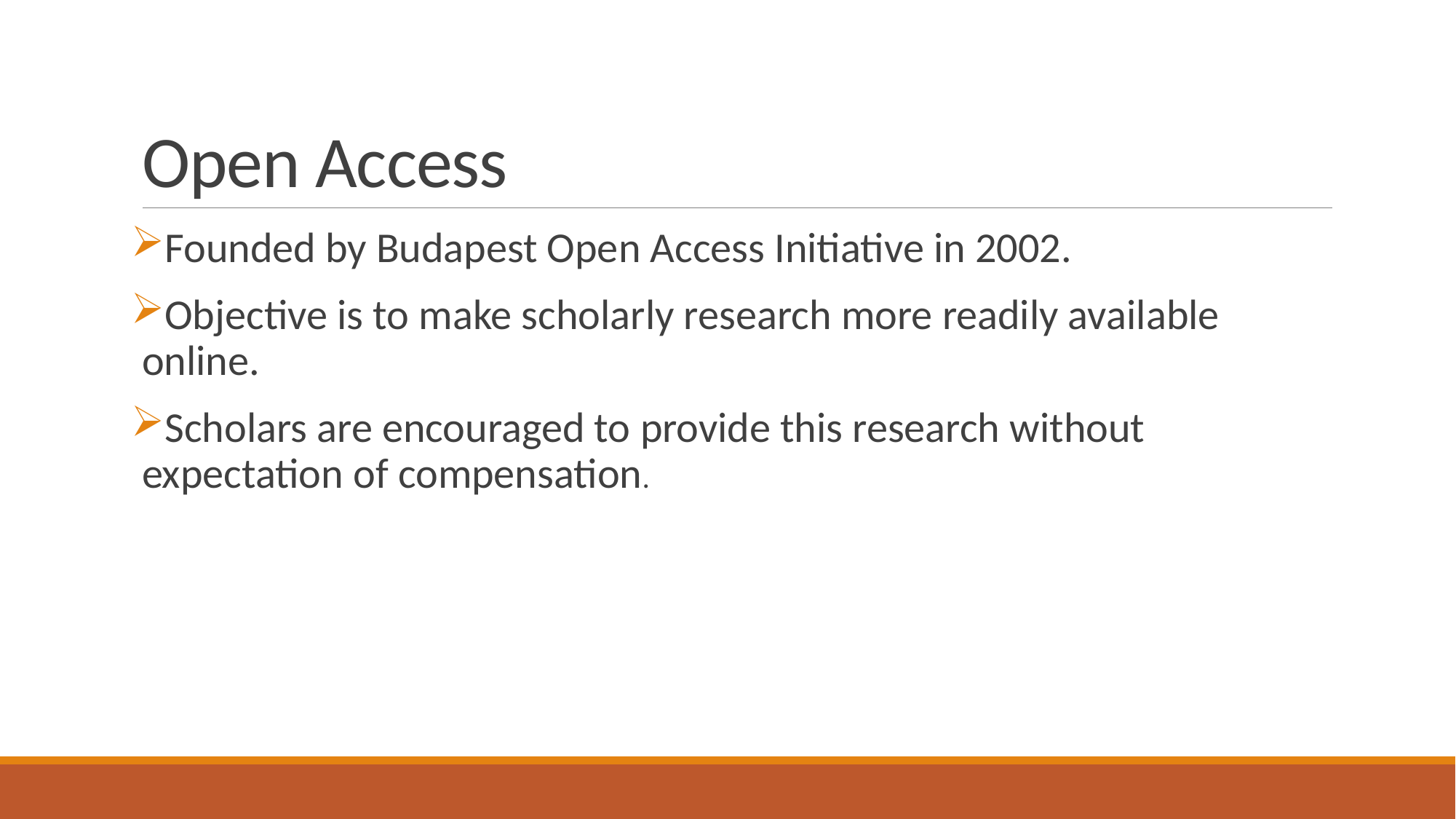

# Open Access
Founded by Budapest Open Access Initiative in 2002.
Objective is to make scholarly research more readily available online.
Scholars are encouraged to provide this research without expectation of compensation.